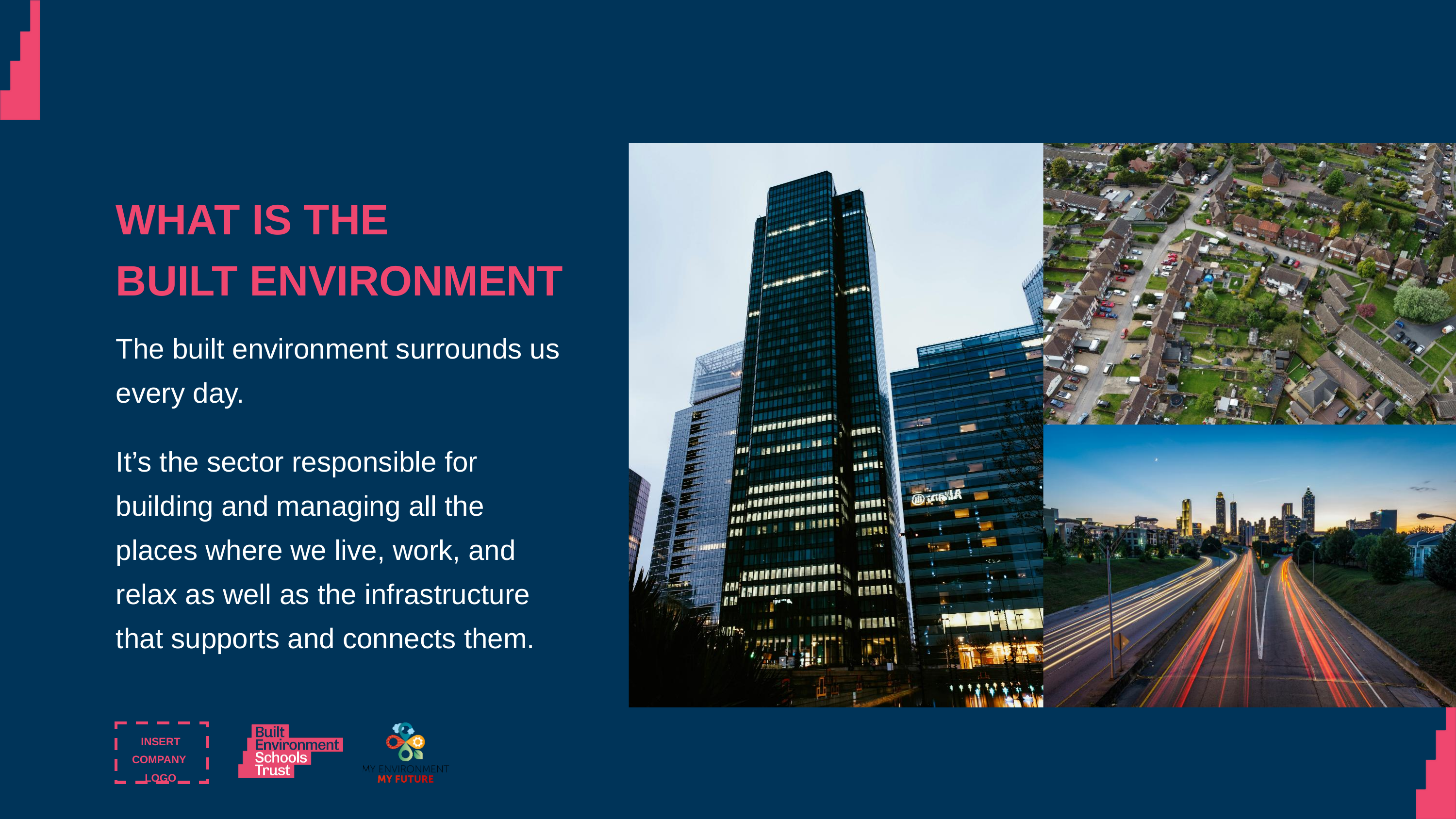

WHAT IS THE
BUILT ENVIRONMENT
The built environment surrounds us every day.

It’s the sector responsible for building and managing all the places where we live, work, and relax as well as the infrastructure that supports and connects them.

© Built Environment Schools Trust

INSERT COMPANY
LOGO